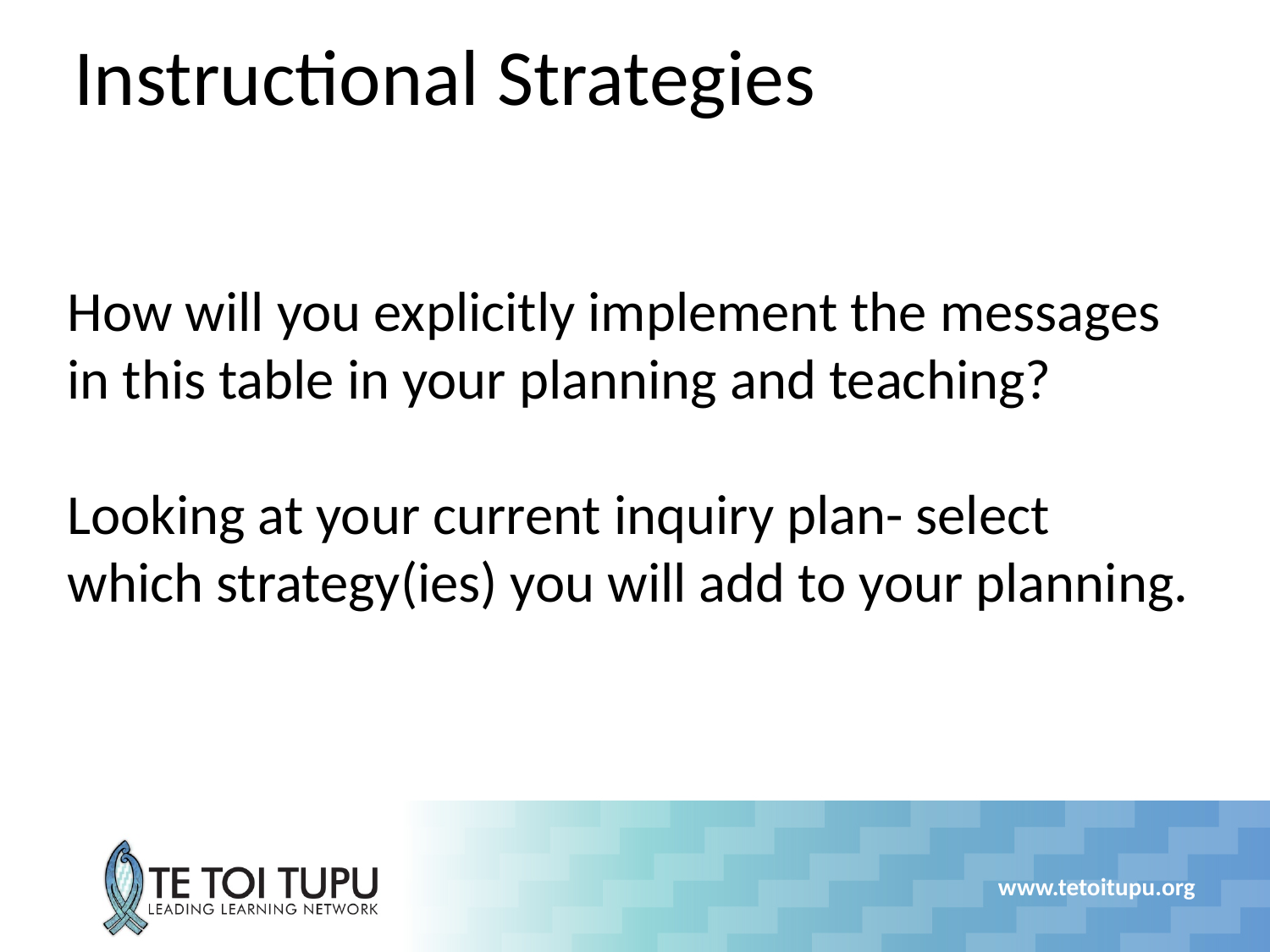

# Instructional Strategies
How will you explicitly implement the messages in this table in your planning and teaching?

Looking at your current inquiry plan- select which strategy(ies) you will add to your planning.